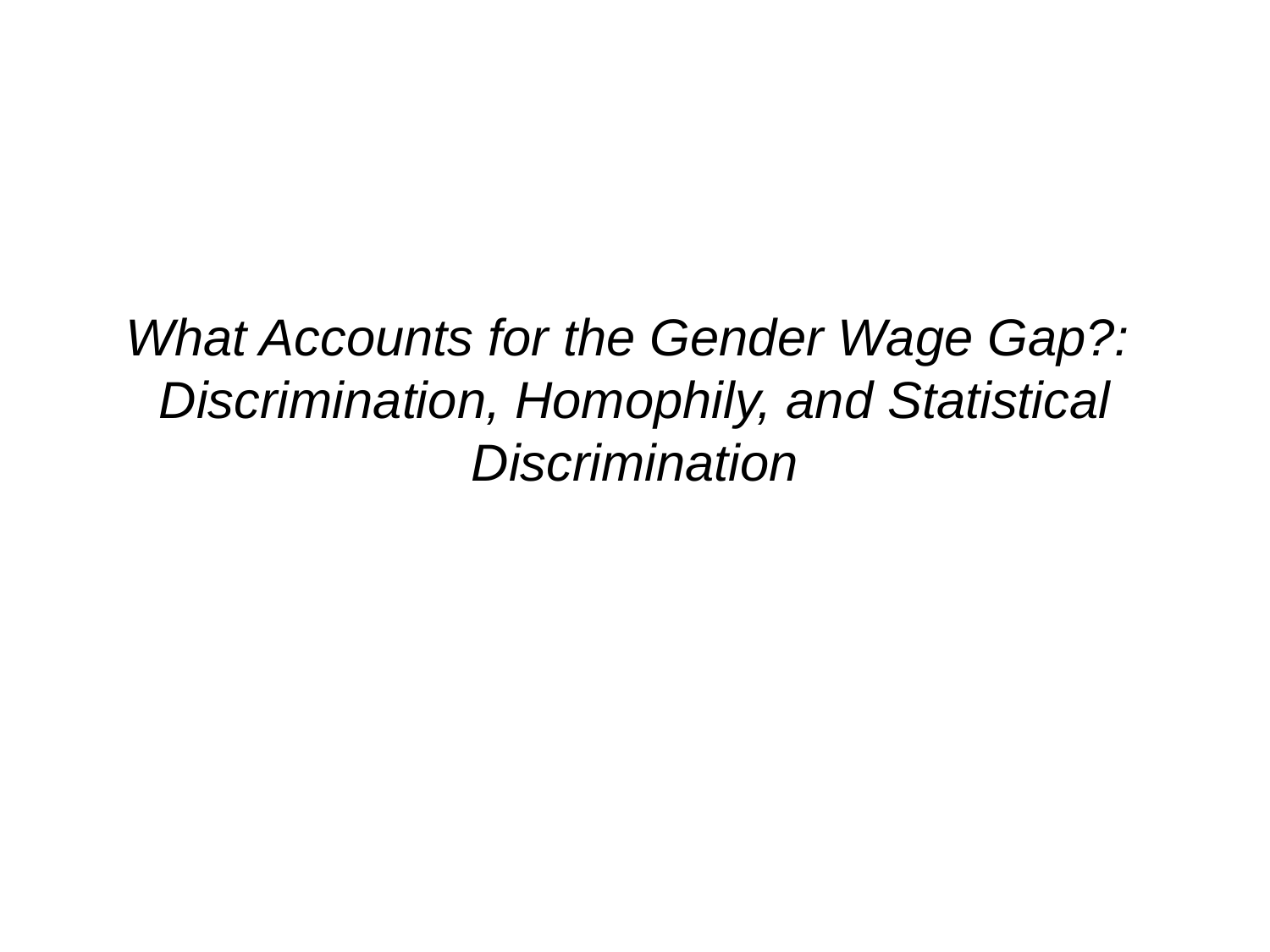

# What Accounts for the Gender Wage Gap?: Discrimination, Homophily, and Statistical Discrimination